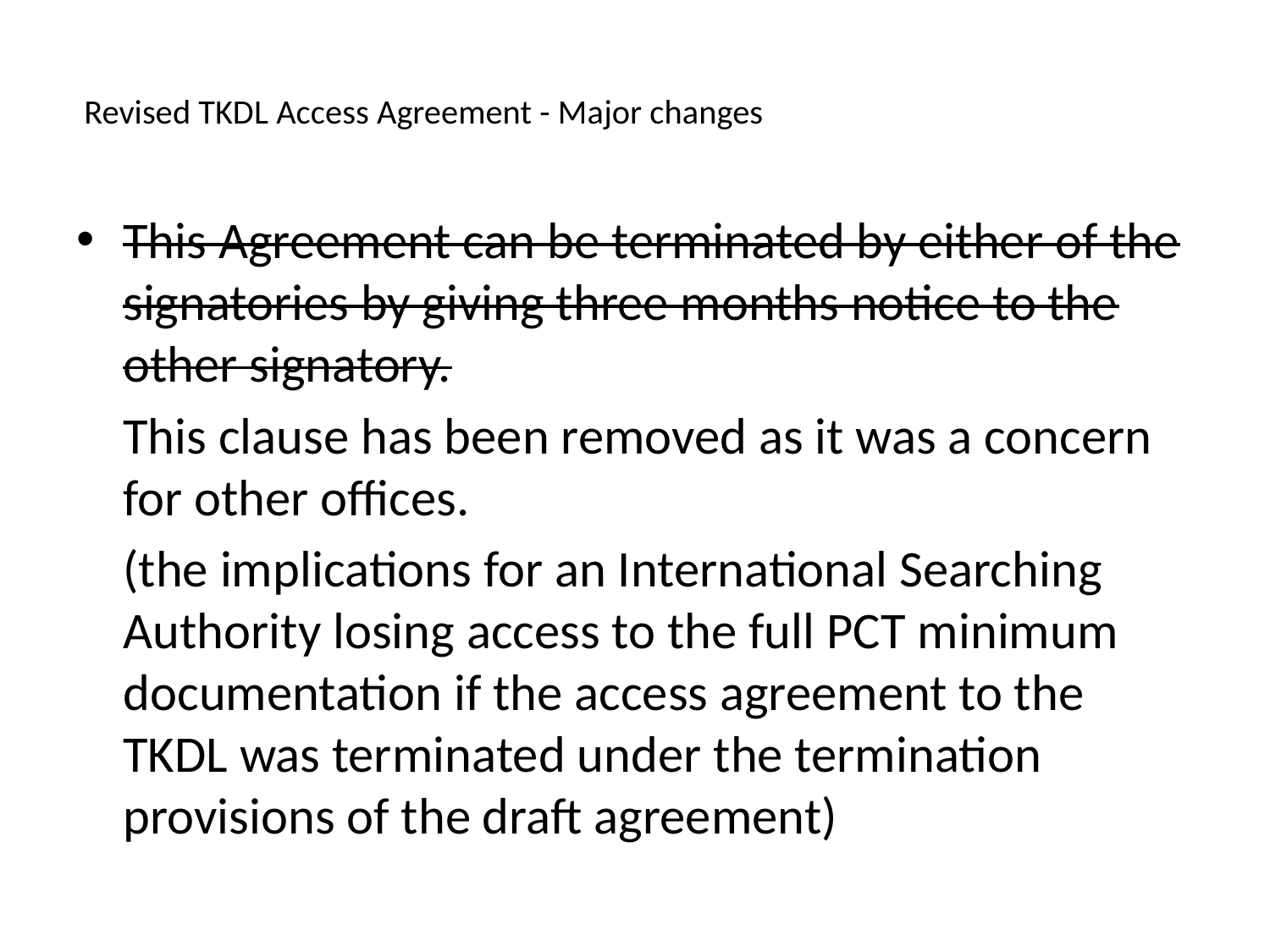

# Revised TKDL Access Agreement - Major changes
This Agreement can be terminated by either of the signatories by giving three months notice to the other signatory.
	This clause has been removed as it was a concern for other offices.
	(the implications for an International Searching Authority losing access to the full PCT minimum documentation if the access agreement to the TKDL was terminated under the termination provisions of the draft agreement)